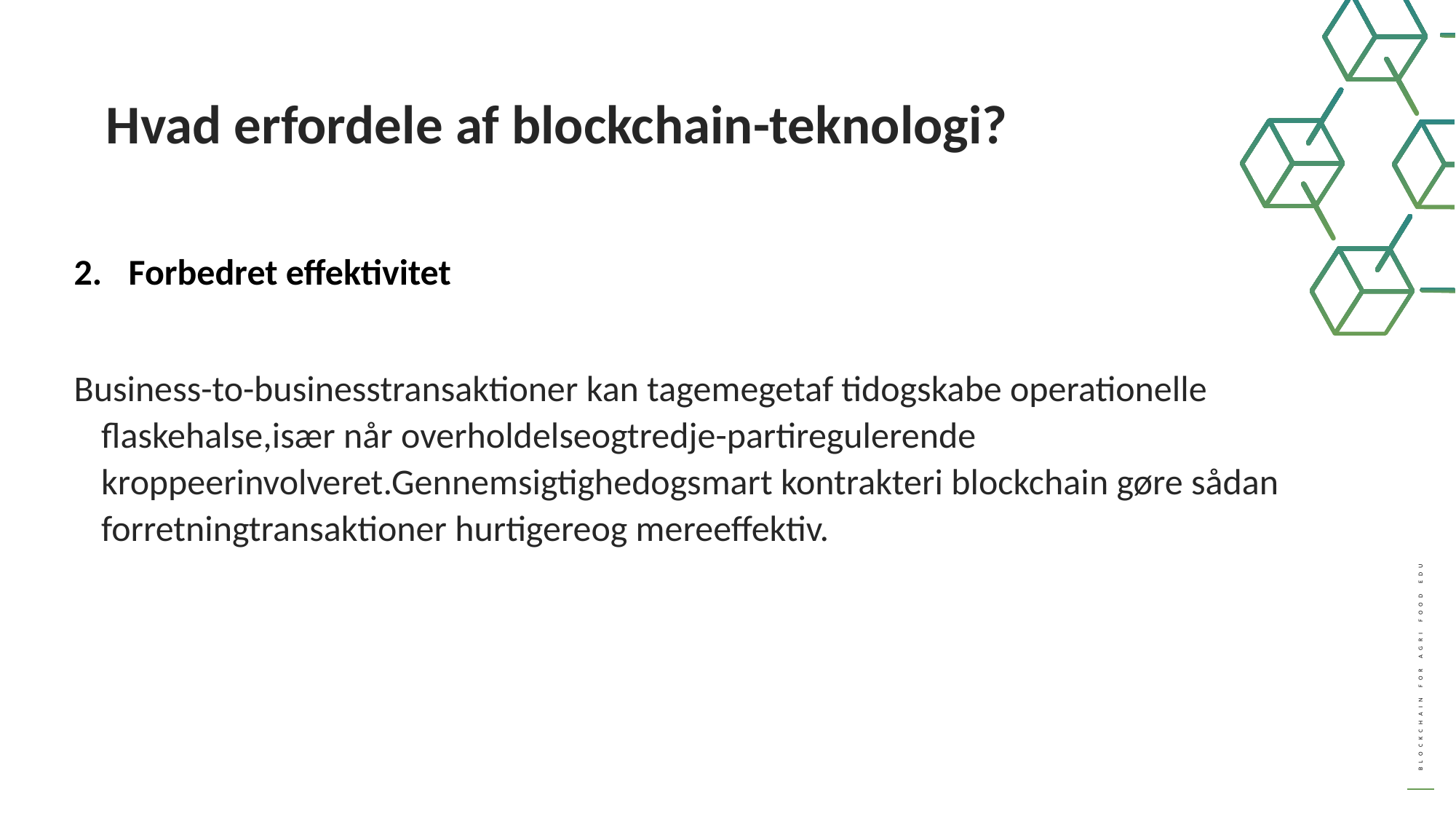

Hvad erfordele af blockchain-teknologi?
Forbedret effektivitet

Business-to-businesstransaktioner kan tagemegetaf tidogskabe operationelle flaskehalse,især når overholdelseogtredje-partiregulerende kroppeerinvolveret.Gennemsigtighedogsmart kontrakteri blockchain gøre sådan forretningtransaktioner hurtigereog mereeffektiv.